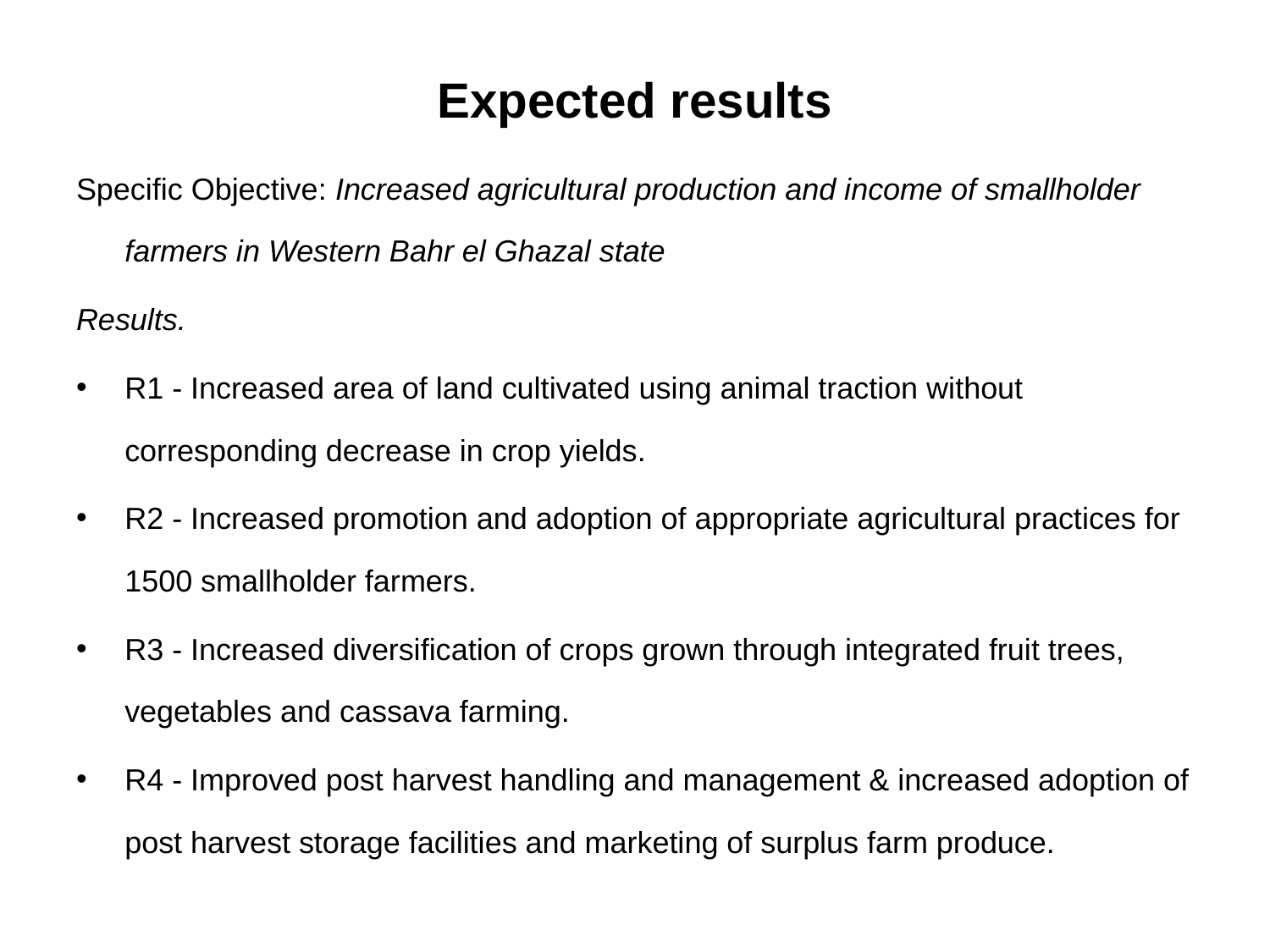

# Expected results
Specific Objective: Increased agricultural production and income of smallholder farmers in Western Bahr el Ghazal state
Results.
R1 - Increased area of land cultivated using animal traction without corresponding decrease in crop yields.
R2 - Increased promotion and adoption of appropriate agricultural practices for 1500 smallholder farmers.
R3 - Increased diversification of crops grown through integrated fruit trees, vegetables and cassava farming.
R4 - Improved post harvest handling and management & increased adoption of post harvest storage facilities and marketing of surplus farm produce.